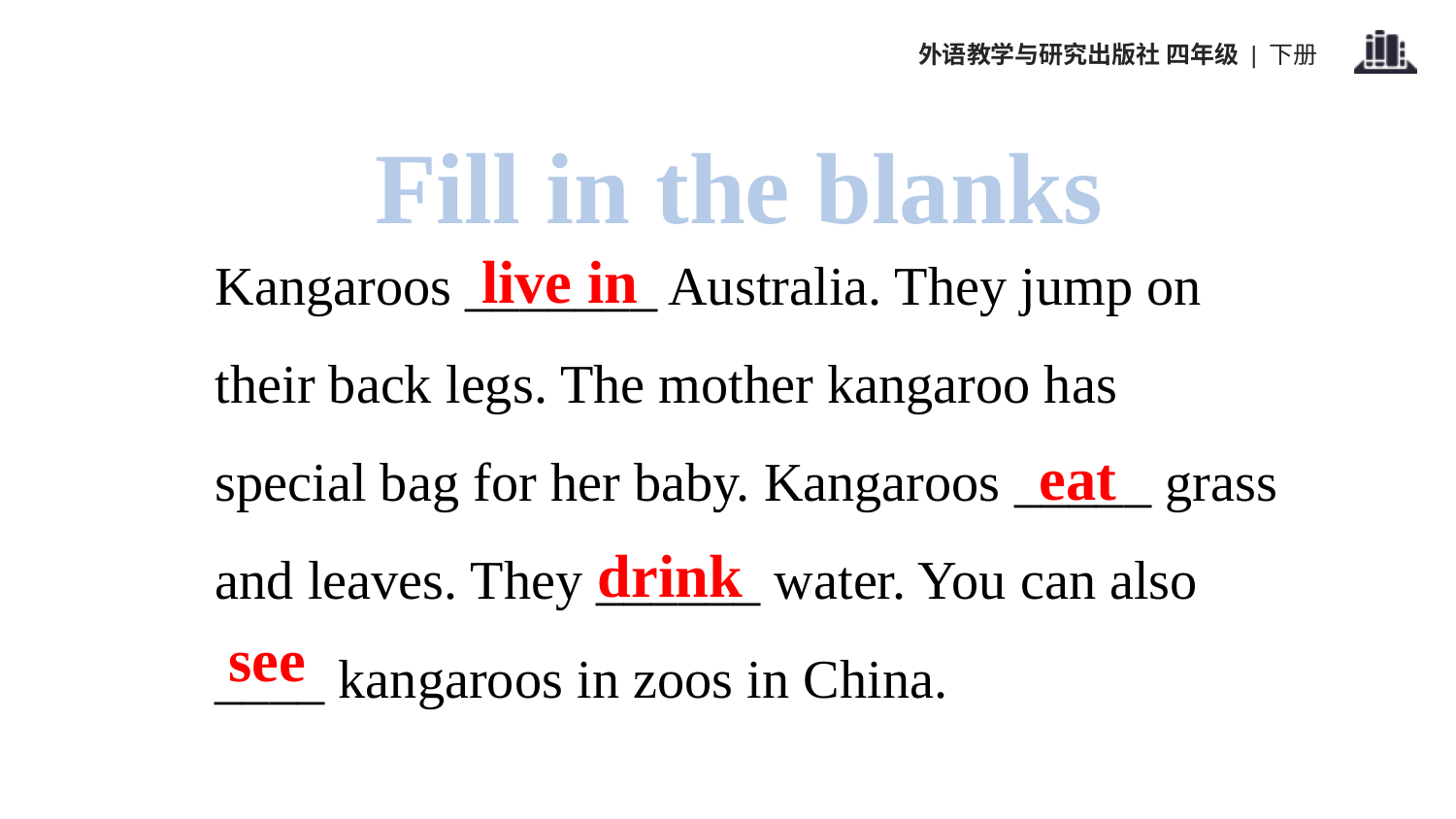

Fill in the blanks
Kangaroos _______ Australia. They jump on
their back legs. The mother kangaroo has
special bag for her baby. Kangaroos _____ grass
and leaves. They ______ water. You can also
____ kangaroos in zoos in China.
live in
eat
drink
see